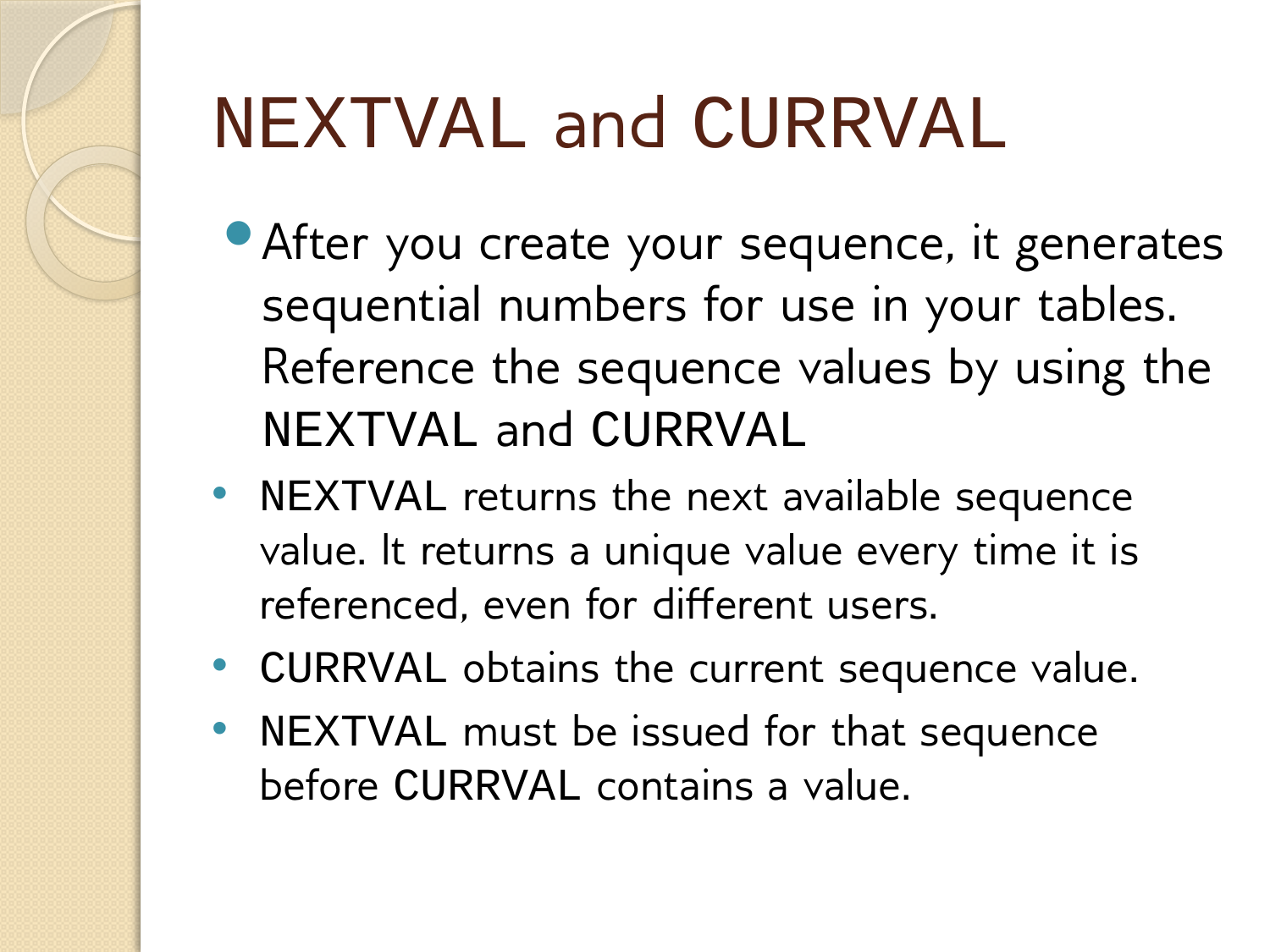

# NEXTVAL and CURRVAL
After you create your sequence, it generates sequential numbers for use in your tables. Reference the sequence values by using the NEXTVAL and CURRVAL
NEXTVAL returns the next available sequence value. It returns a unique value every time it is referenced, even for different users.
CURRVAL obtains the current sequence value.
NEXTVAL must be issued for that sequence before CURRVAL contains a value.